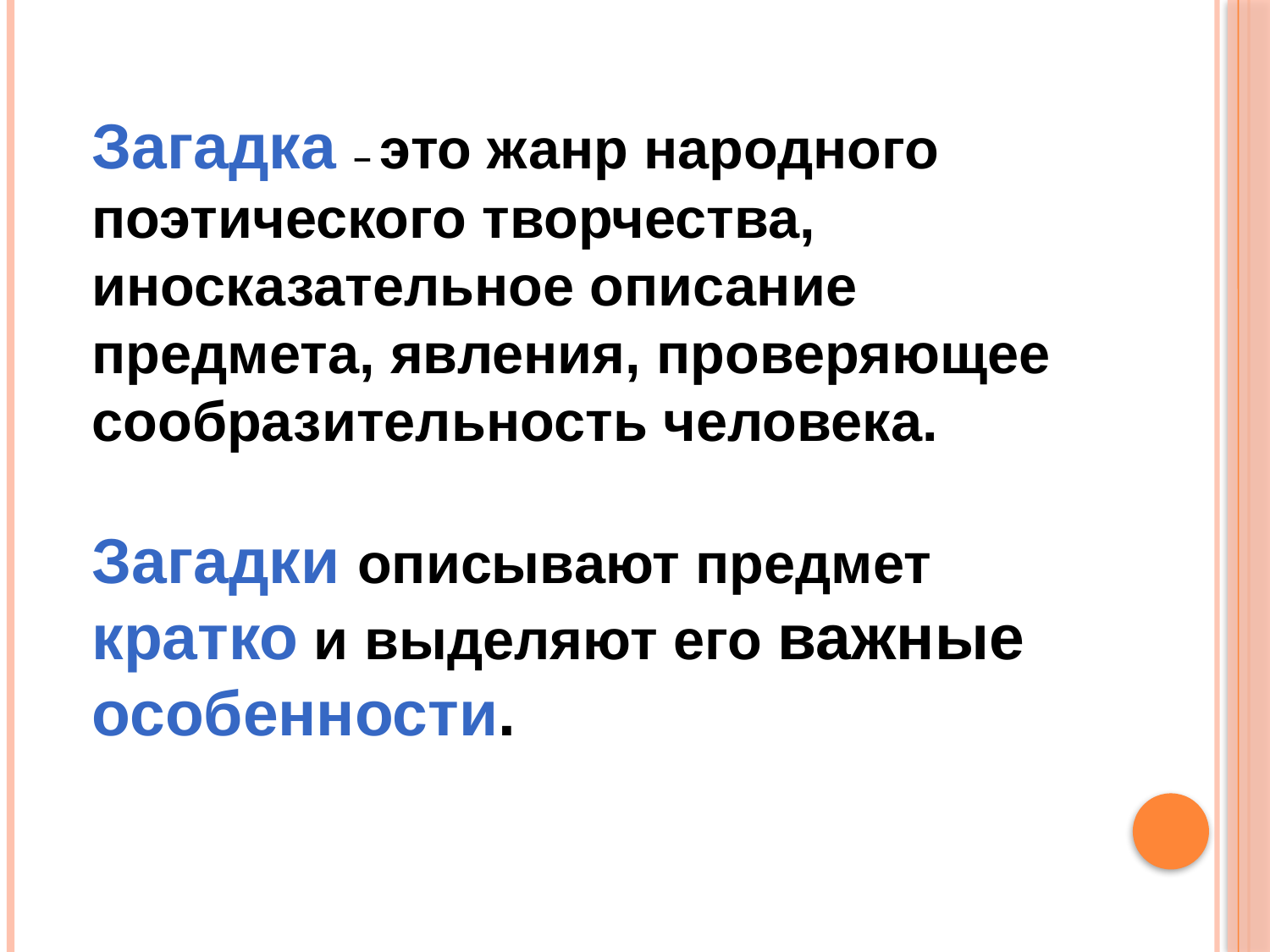

Загадка – это жанр народного поэтического творчества, иносказательное описание предмета, явления, проверяющее сообразительность человека.

Загадки описывают предмет кратко и выделяют его важные особенности.